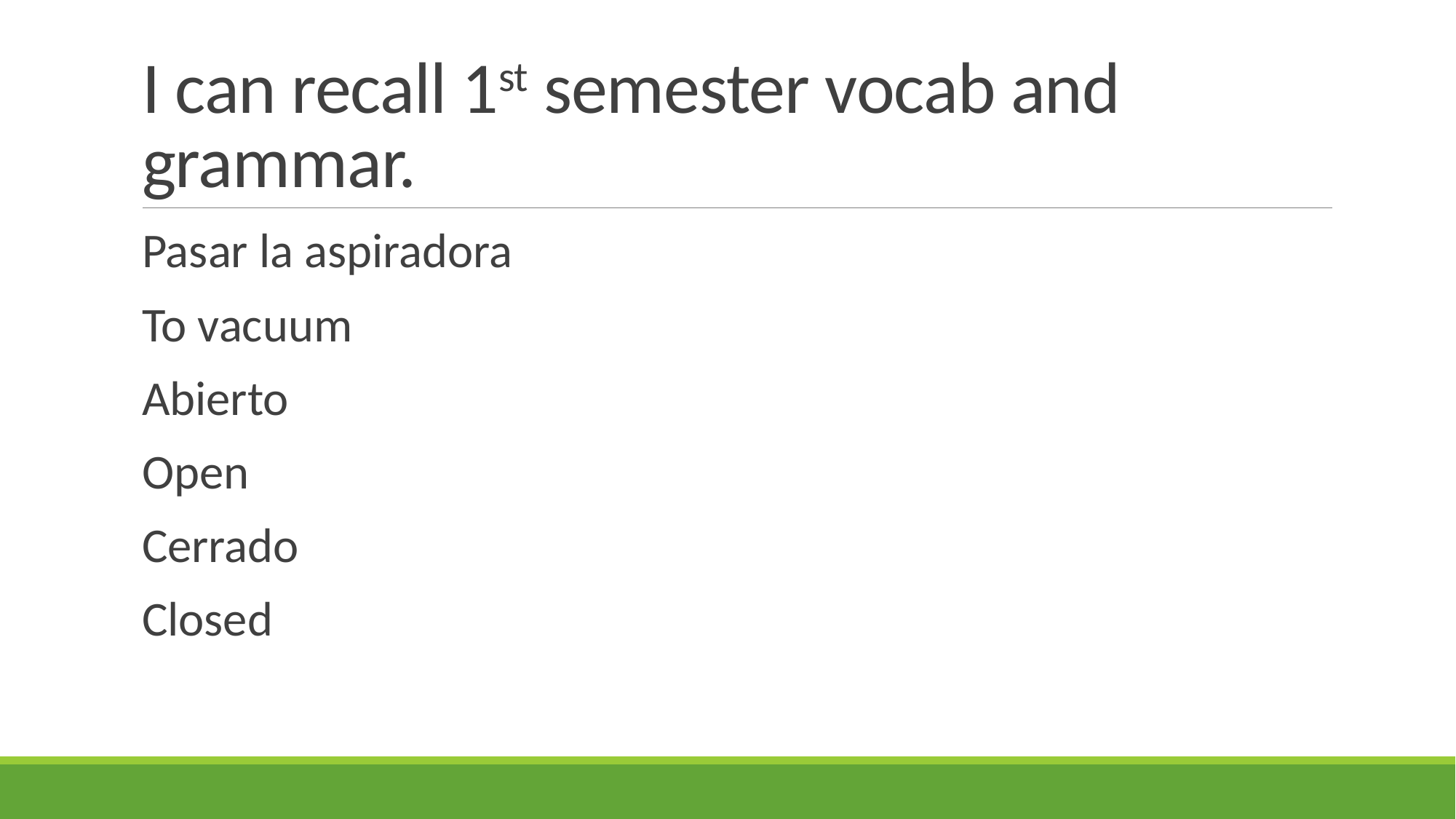

# I can recall 1st semester vocab and grammar.
Pasar la aspiradora
To vacuum
Abierto
Open
Cerrado
Closed